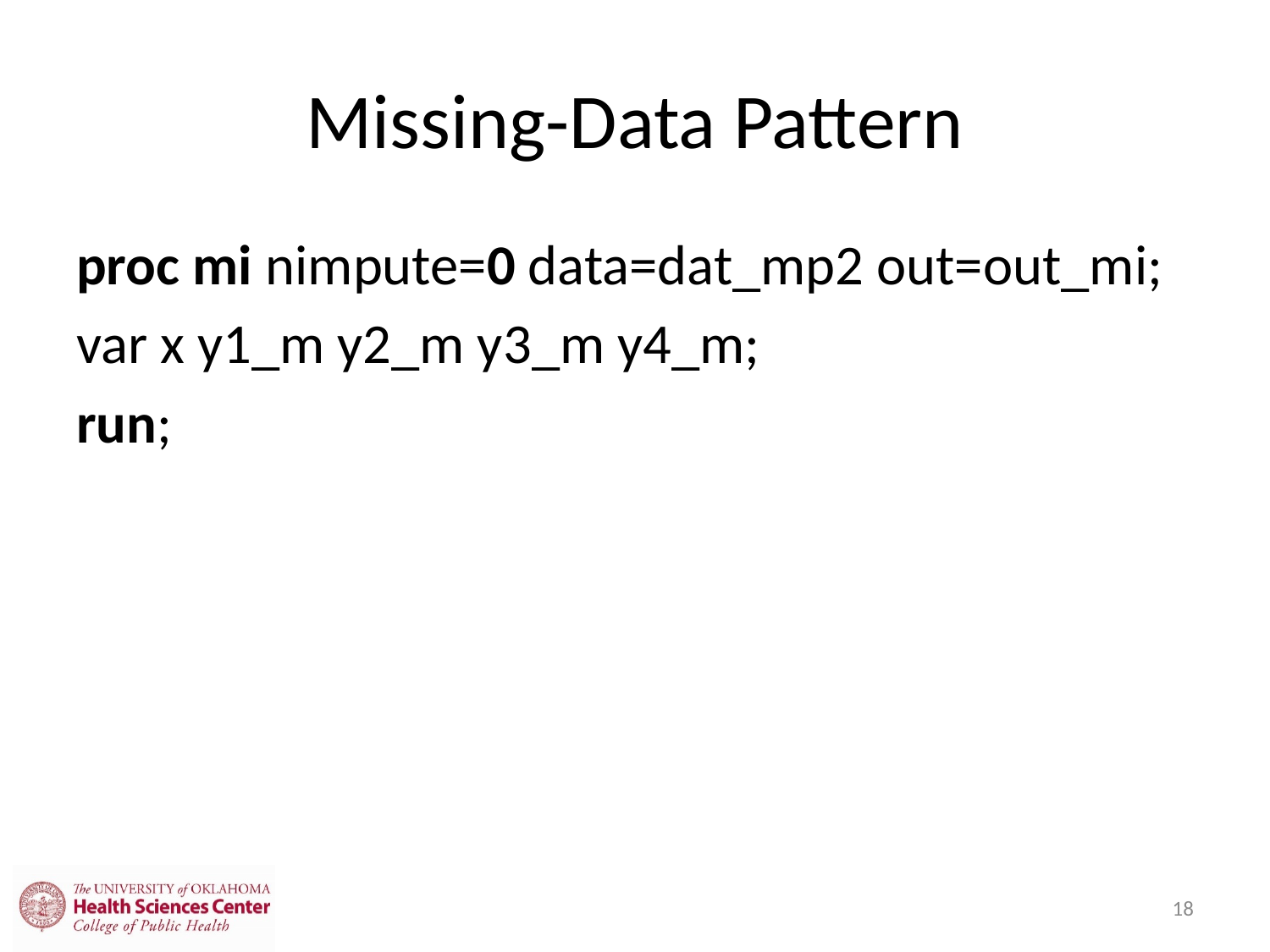

# Missing-Data Pattern
proc mi nimpute=0 data=dat_mp2 out=out_mi;
var x y1_m y2_m y3_m y4_m;
run;
18